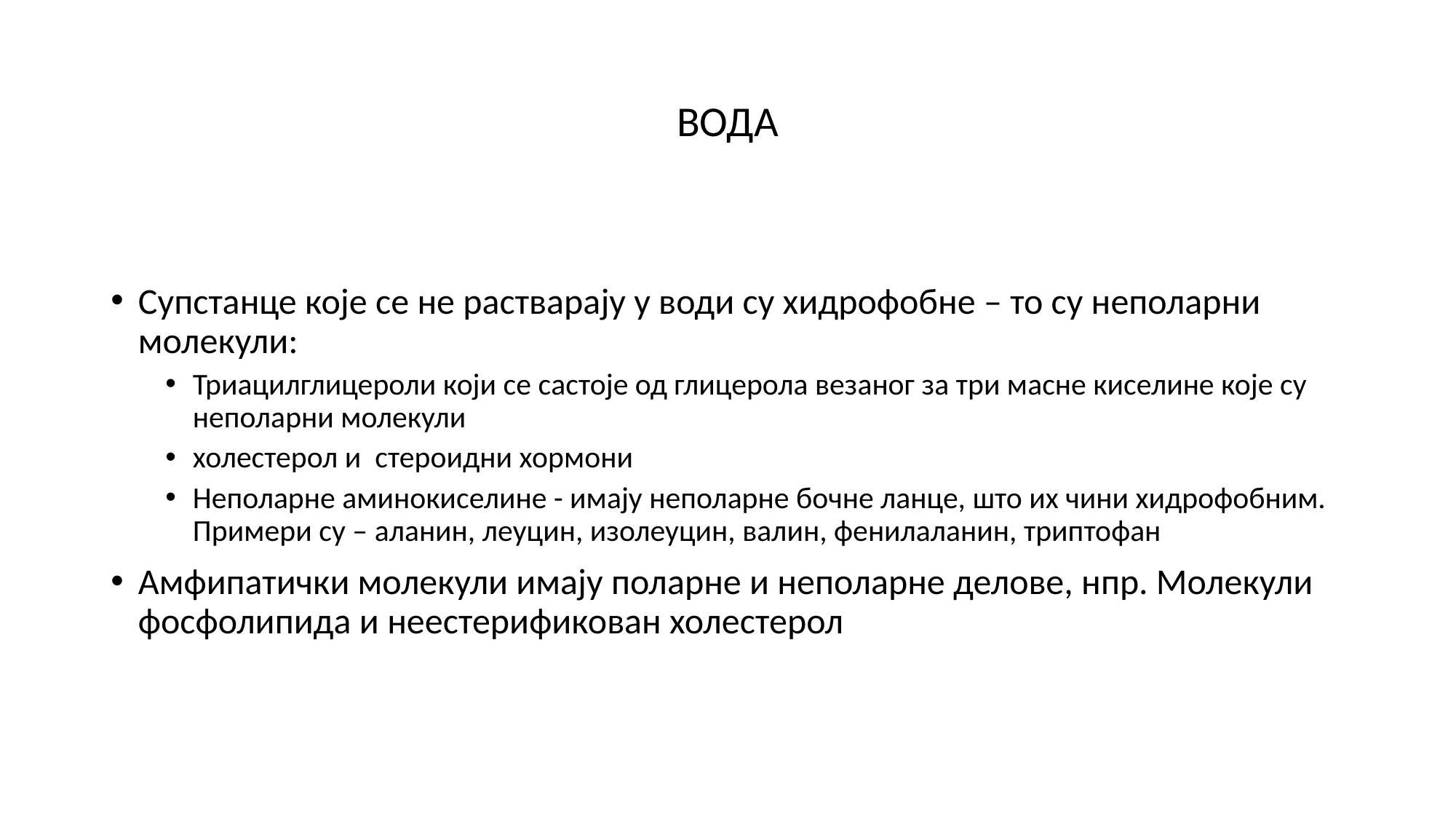

# ВОДА

Супстанце које се не растварају у води су хидрофобне – то су неполарни молекули:
Триацилглицероли који се састоје од глицерола везаног за три масне киселине које су неполарни молекули
холестерол и  стероидни хормони
Неполарне аминокиселине - имају неполарне бочне ланце, што их чини хидрофобним. Примери су – аланин, леуцин, изолеуцин, валин, фенилаланин, триптофан
Амфипатички молекули имају поларне и неполарне делове, нпр. Молекули фосфолипида и неестерификован холестерол